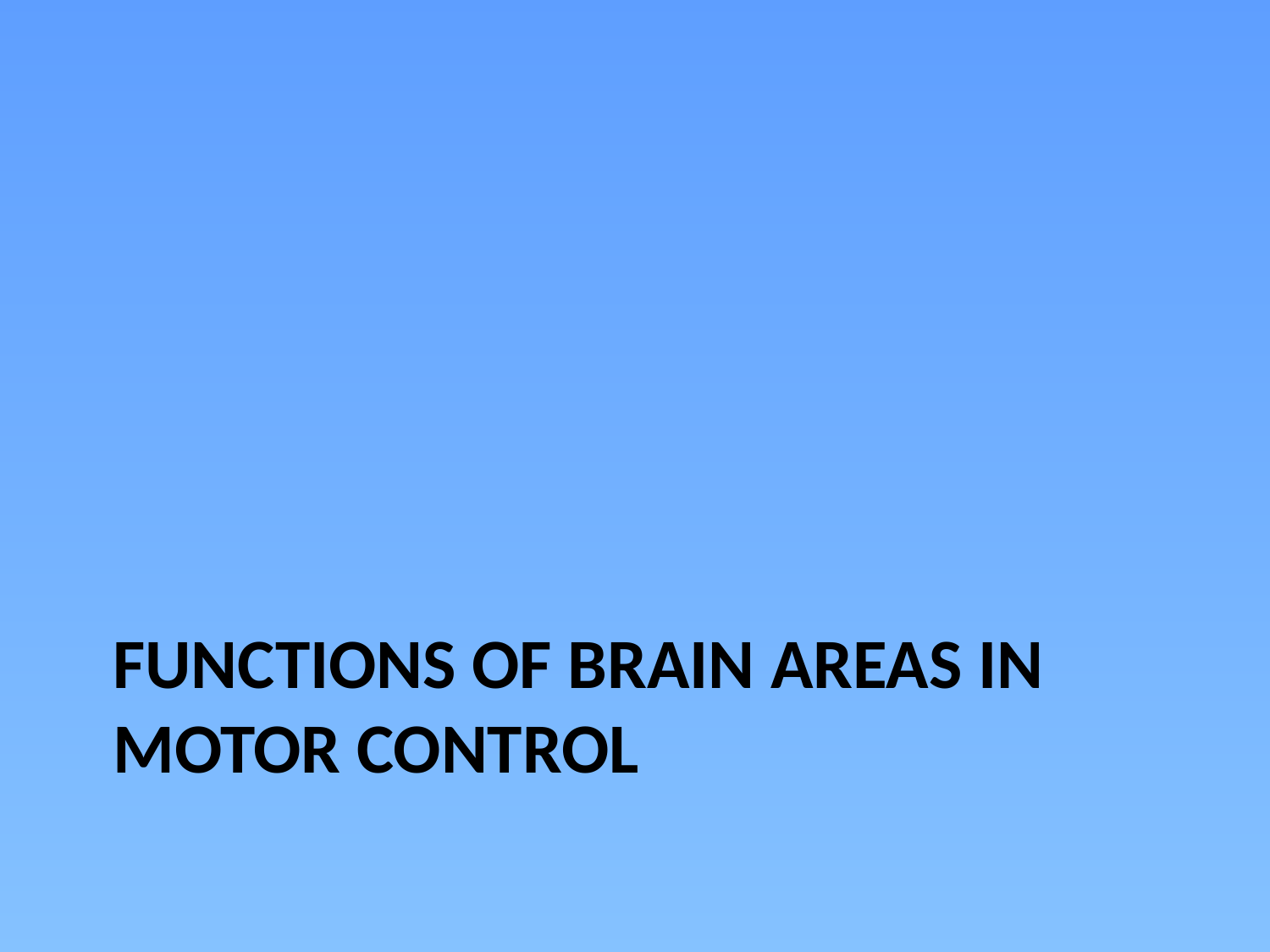

# Functions of brain areas in motor control